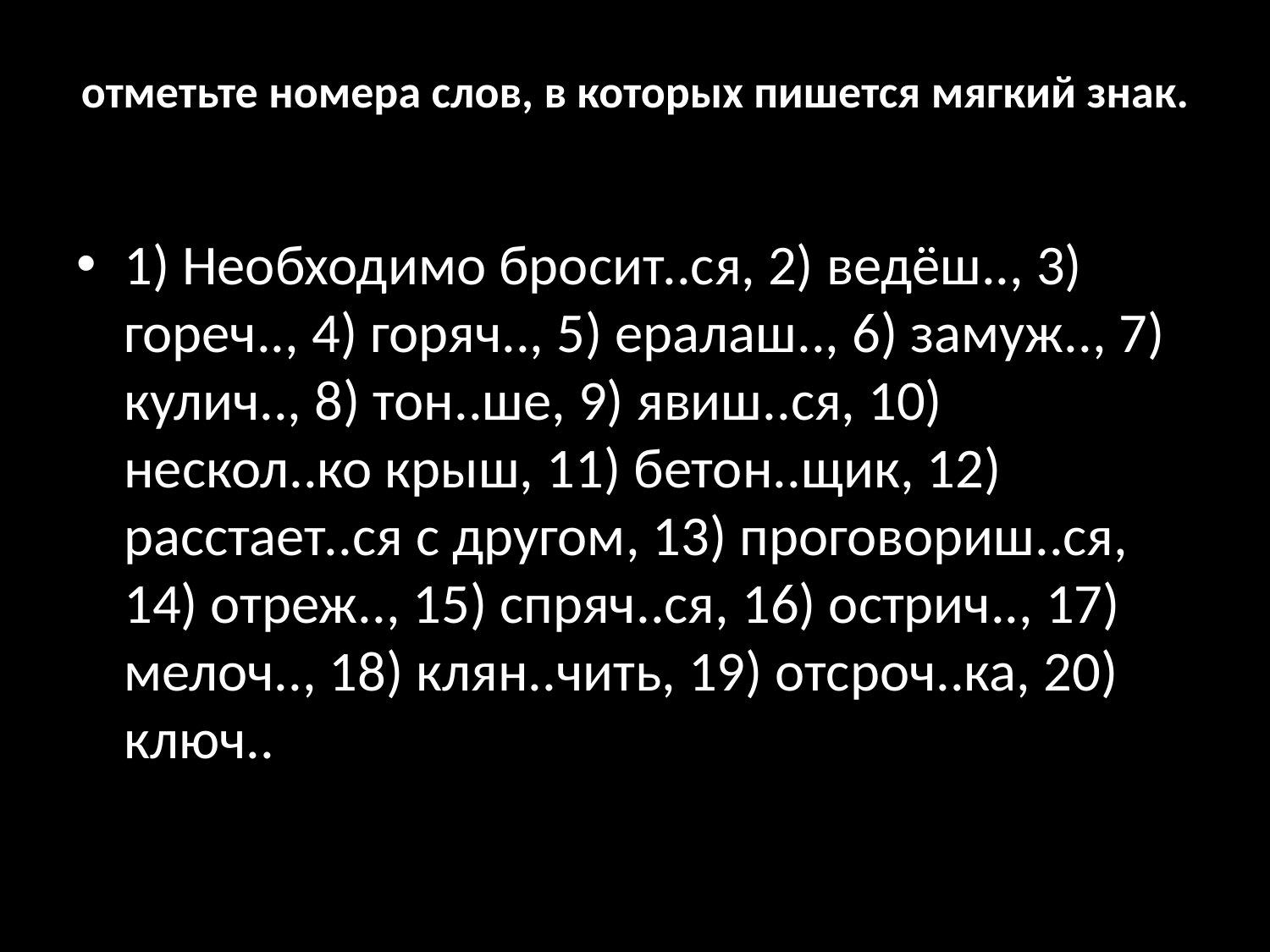

# отметьте номера слов, в которых пишется мягкий знак.
1) Необходимо бросит..ся, 2) ведёш.., 3) гореч.., 4) горяч.., 5) ералаш.., 6) замуж.., 7) кулич.., 8) тон..ше, 9) явиш..ся, 10) нескол..ко крыш, 11) бетон..щик, 12) расстает..ся с другом, 13) проговориш..ся, 14) отреж.., 15) спряч..ся, 16) острич.., 17) мелоч.., 18) клян..чить, 19) отсроч..ка, 20) ключ..